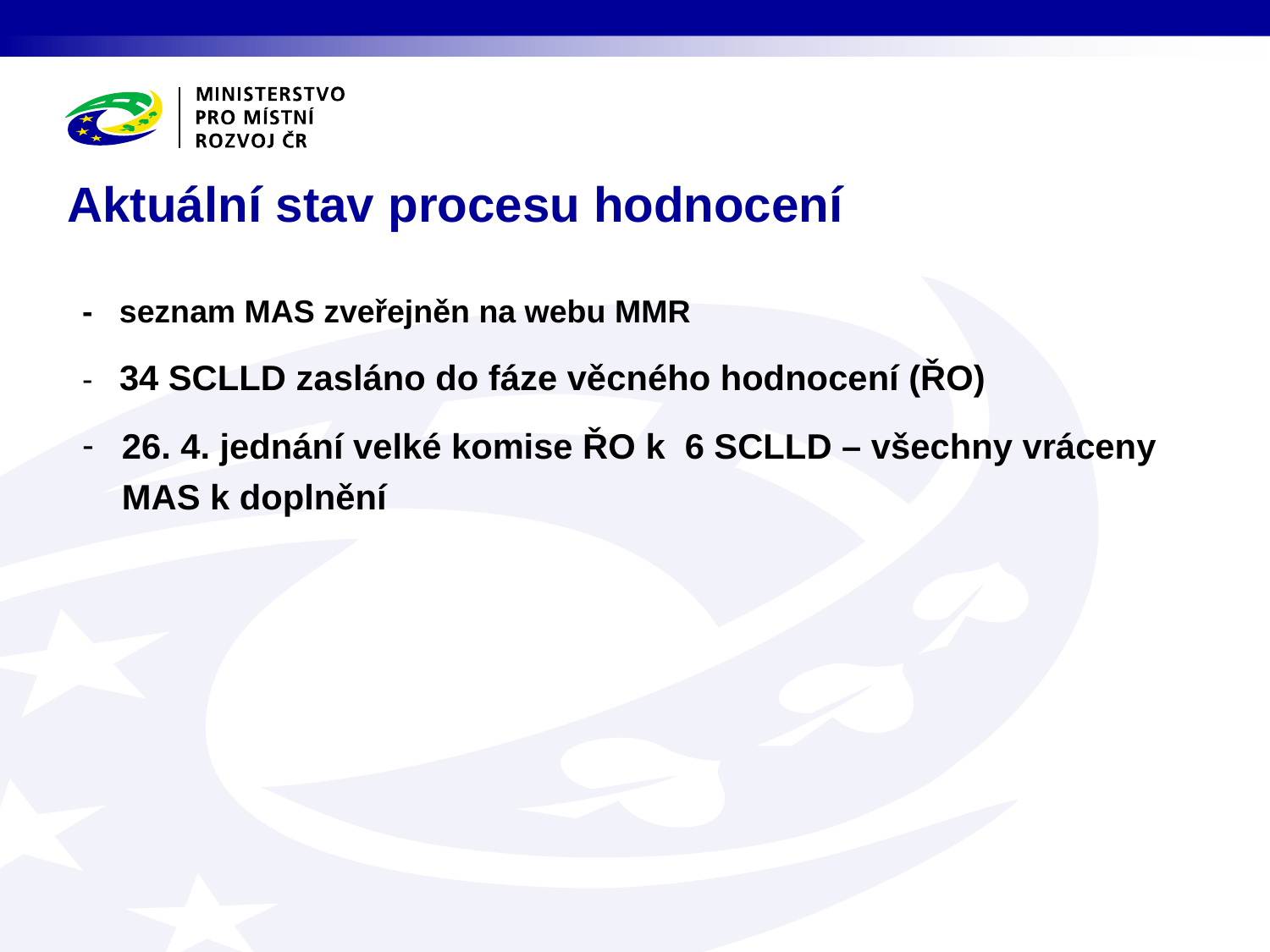

# Aktuální stav procesu hodnocení

-   seznam MAS zveřejněn na webu MMR
-   34 SCLLD zasláno do fáze věcného hodnocení (ŘO)
26. 4. jednání velké komise ŘO k  6 SCLLD – všechny vráceny MAS k doplnění